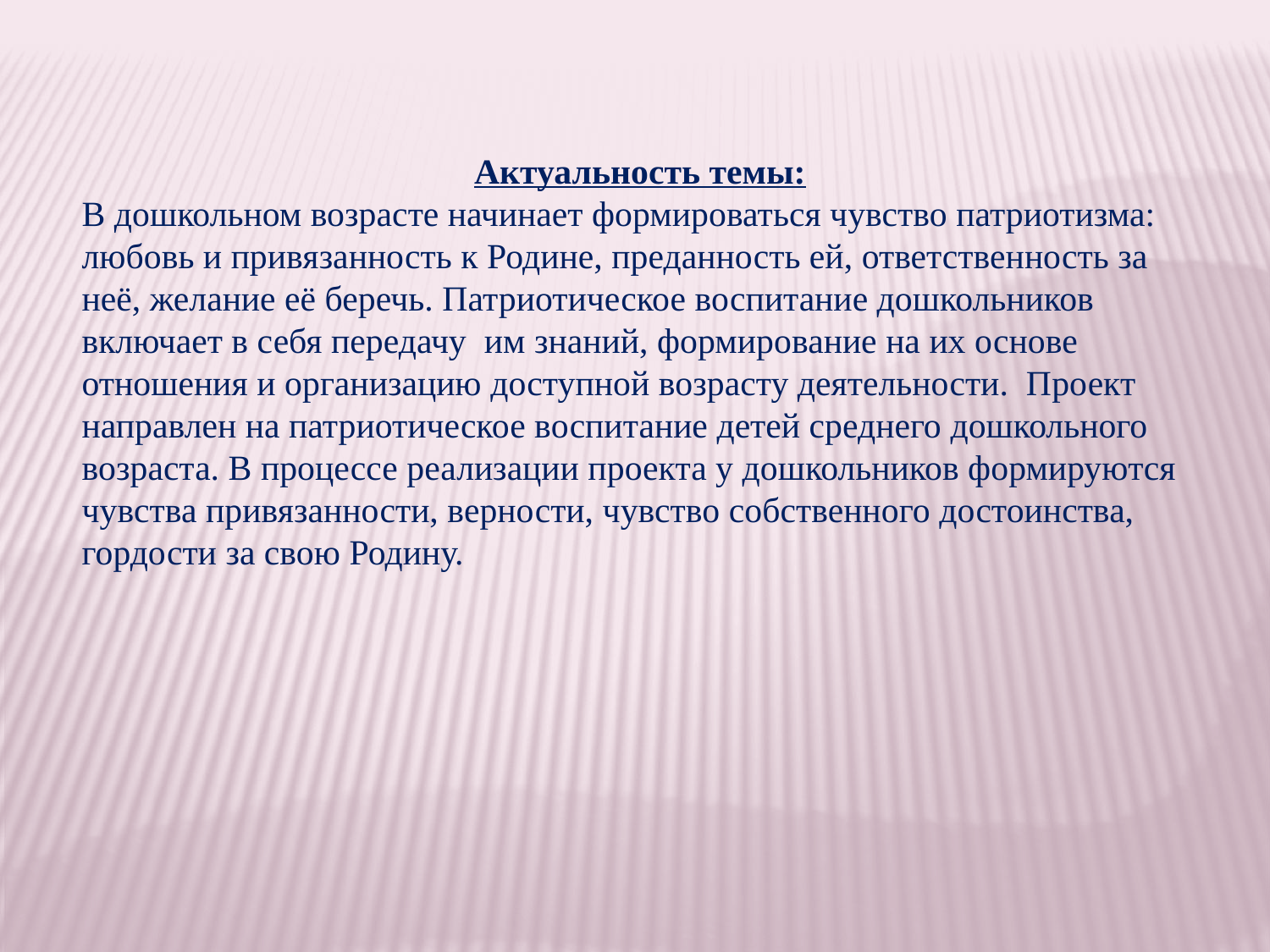

Актуальность темы:
В дошкольном возрасте начинает формироваться чувство патриотизма: любовь и привязанность к Родине, преданность ей, ответственность за неё, желание её беречь. Патриотическое воспитание дошкольников включает в себя передачу  им знаний, формирование на их основе отношения и организацию доступной возрасту деятельности.  Проект направлен на патриотическое воспитание детей среднего дошкольного возраста. В процессе реализации проекта у дошкольников формируются чувства привязанности, верности, чувство собственного достоинства, гордости за свою Родину.